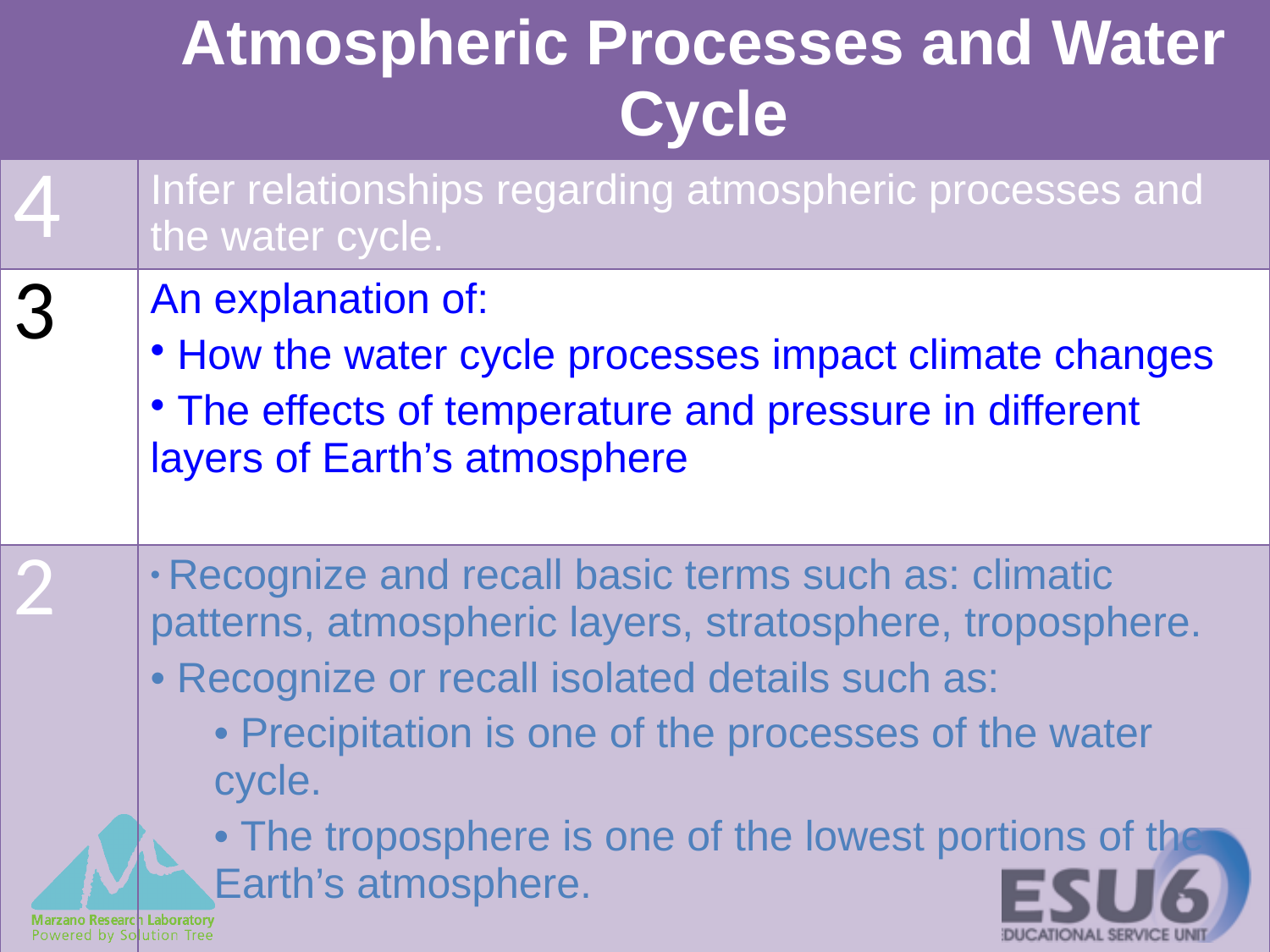

|  | Atmospheric Processes and Water Cycle |
| --- | --- |
| 4 | Infer relationships regarding atmospheric processes and the water cycle. |
| 3 | An explanation of: How the water cycle processes impact climate changes The effects of temperature and pressure in different layers of Earth’s atmosphere |
| 2 | Recognize and recall basic terms such as: climatic patterns, atmospheric layers, stratosphere, troposphere. Recognize or recall isolated details such as: Precipitation is one of the processes of the water cycle. The troposphere is one of the lowest portions of the Earth’s atmosphere. |
|  |  |
|  |
| --- |